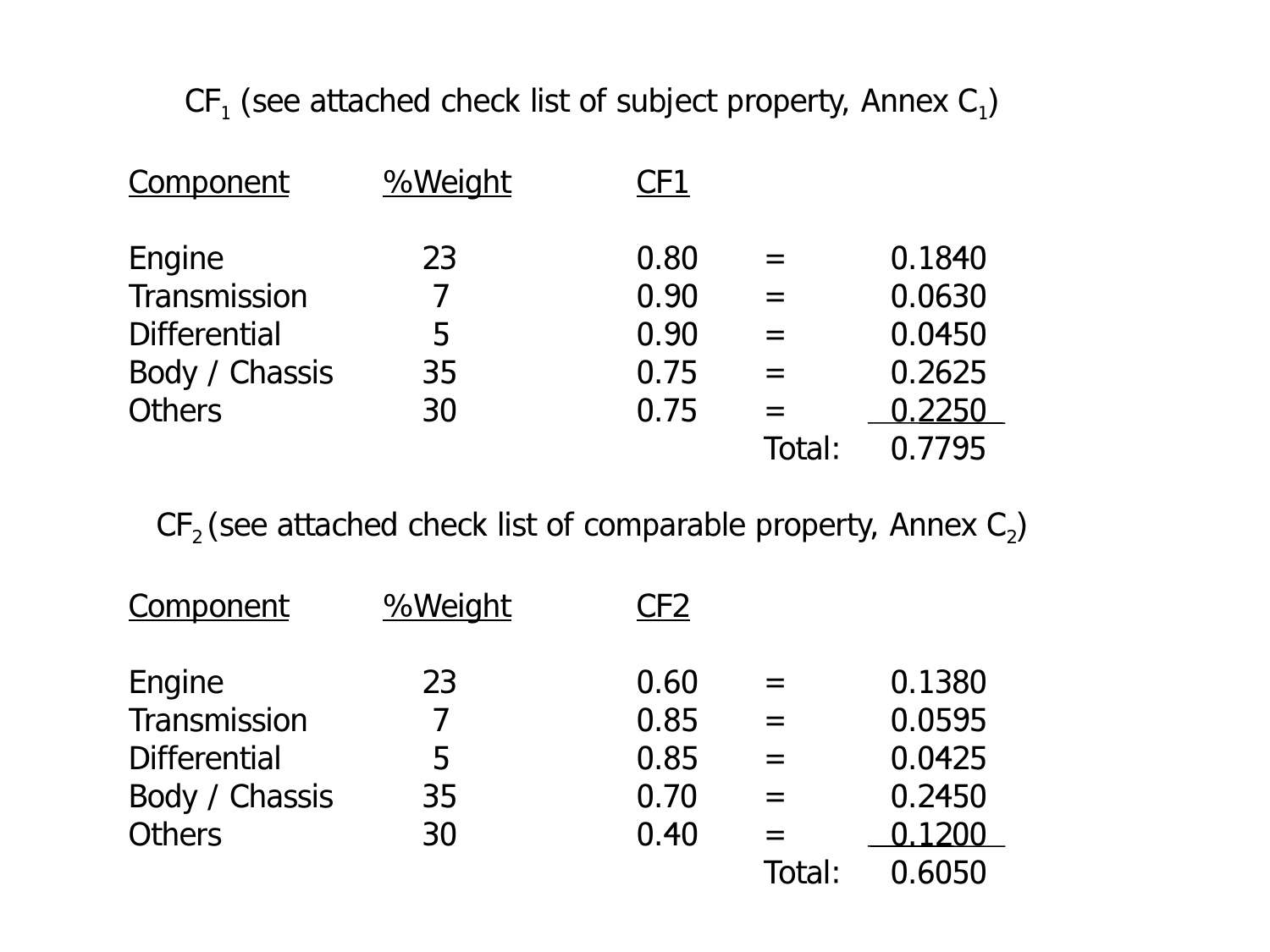

CF1 (see attached check list of subject property, Annex C1)

Component 	%Weight	CF1

Engine		    23		0.80	=	0.1840
Transmission	     7		0.90	=	0.0630
Differential	     5		0.90	=	0.0450
Body / Chassis	    35		0.75	=	0.2625
Others		    30		0.75	=	0.2250
					Total:	0.7795

CF2 (see attached check list of comparable property, Annex C2)

Component 	%Weight	CF2

Engine		    23		0.60	=	0.1380
Transmission	     7		0.85	=	0.0595
Differential	     5		0.85	=	0.0425
Body / Chassis	    35		0.70	=	0.2450
Others		    30		0.40	=	0.1200
					Total:	0.6050